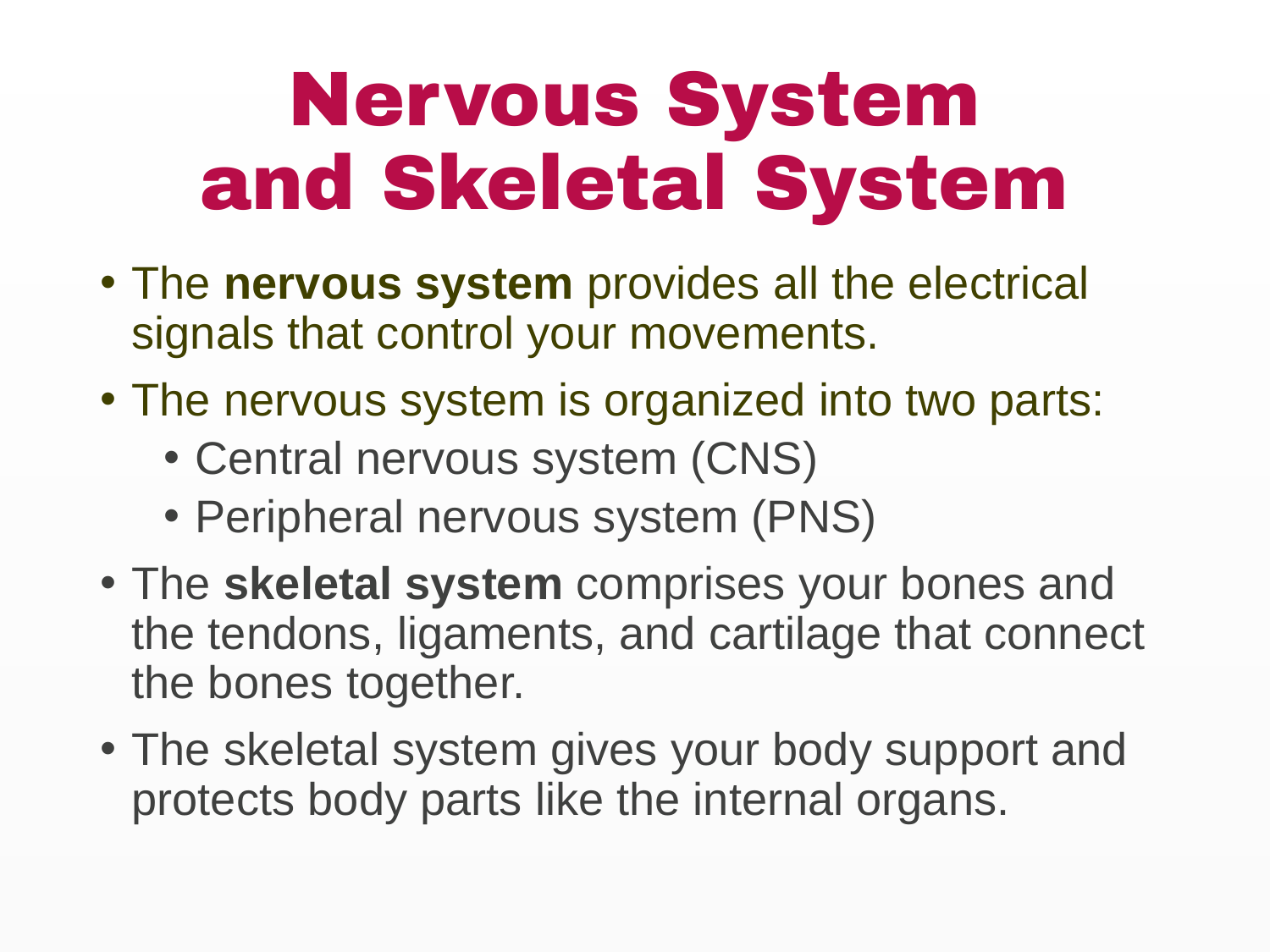

# Nervous System and Skeletal System
The nervous system provides all the electrical signals that control your movements.
The nervous system is organized into two parts:
Central nervous system (CNS)
Peripheral nervous system (PNS)
The skeletal system comprises your bones and the tendons, ligaments, and cartilage that connect the bones together.
The skeletal system gives your body support and protects body parts like the internal organs.